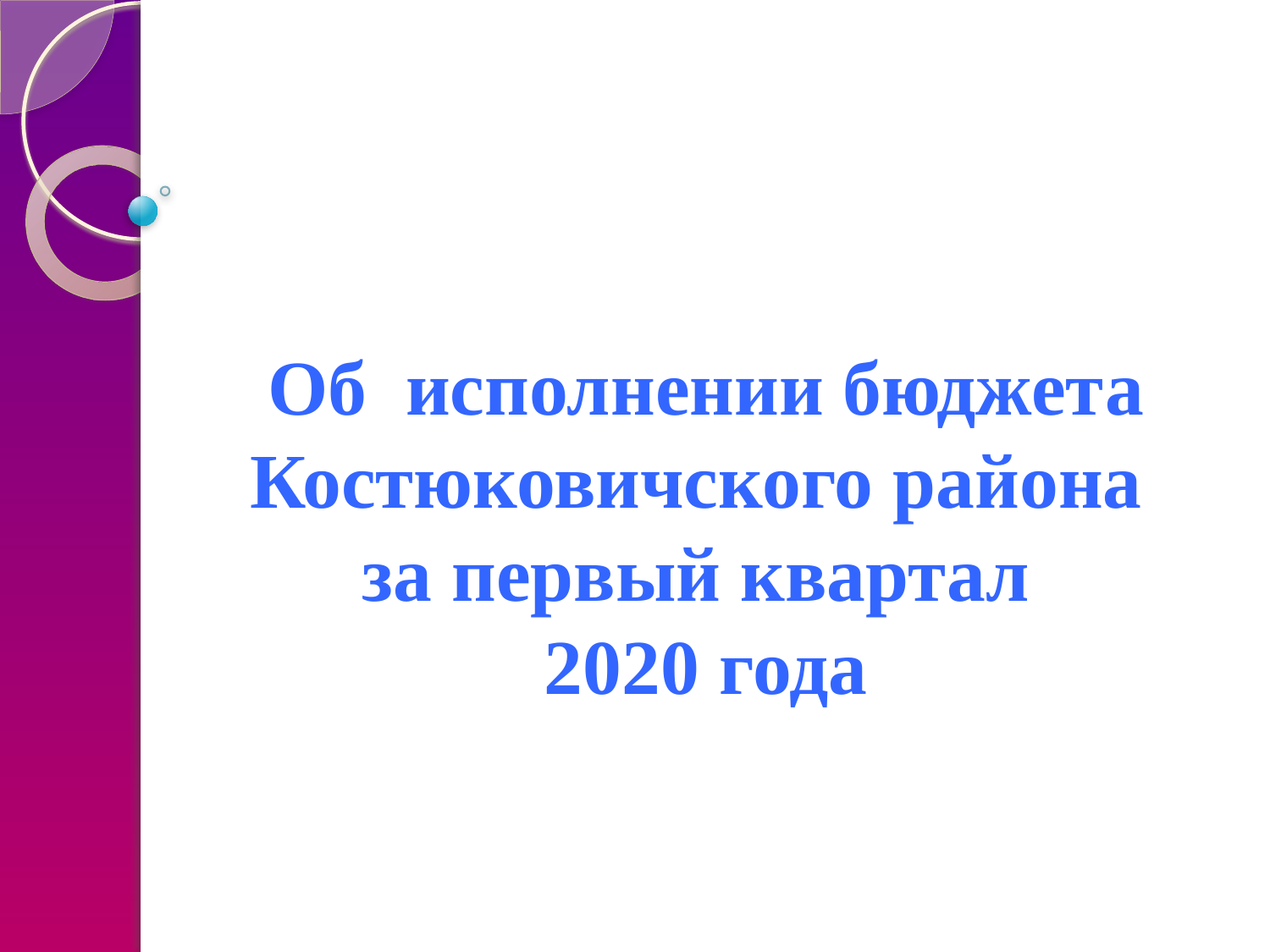

# Об  исполнении бюджета Костюковичского района за первый квартал 2020 года